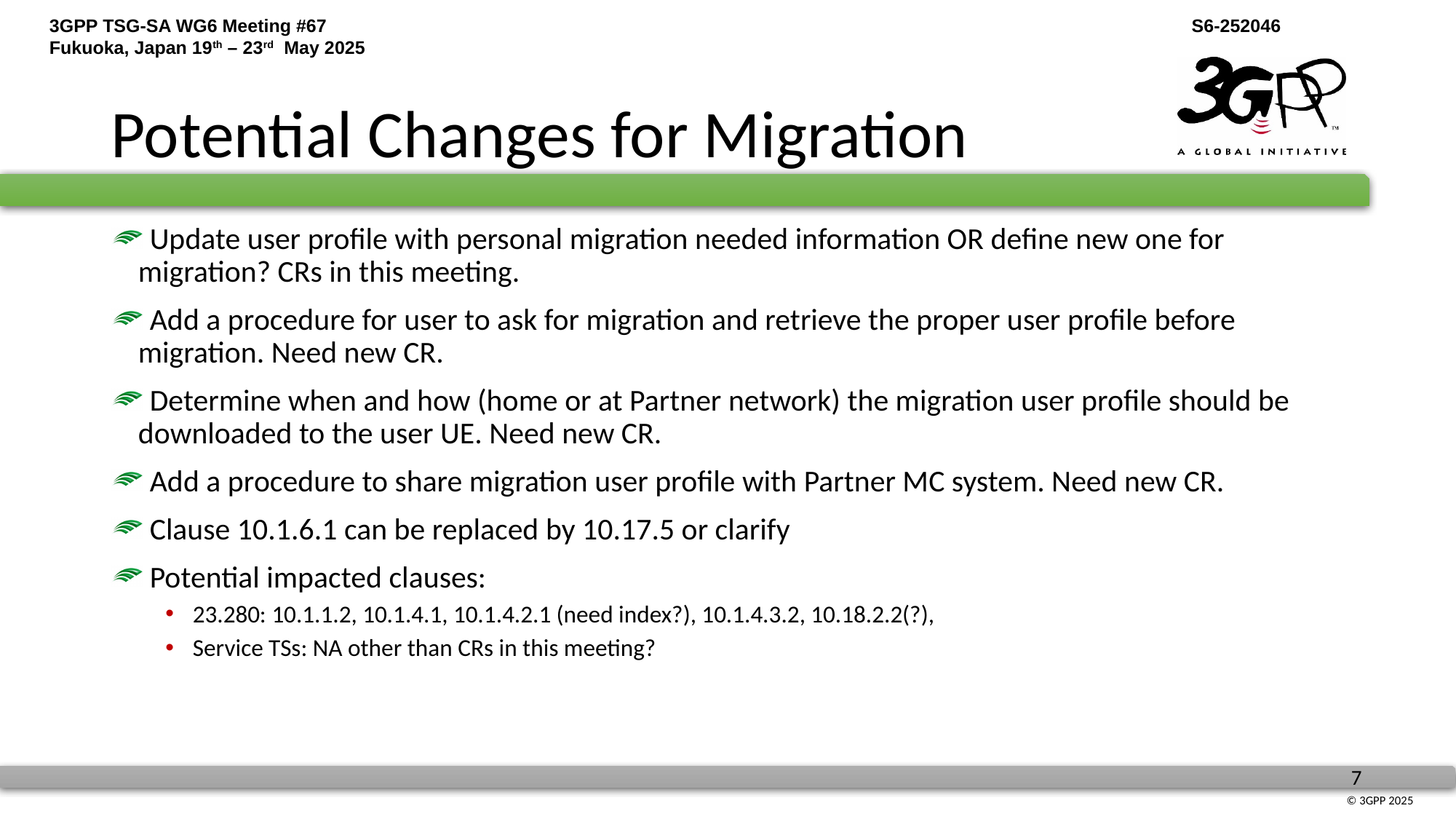

# Potential Changes for Migration
 Update user profile with personal migration needed information OR define new one for migration? CRs in this meeting.
 Add a procedure for user to ask for migration and retrieve the proper user profile before migration. Need new CR.
 Determine when and how (home or at Partner network) the migration user profile should be downloaded to the user UE. Need new CR.
 Add a procedure to share migration user profile with Partner MC system. Need new CR.
 Clause 10.1.6.1 can be replaced by 10.17.5 or clarify
 Potential impacted clauses:
23.280: 10.1.1.2, 10.1.4.1, 10.1.4.2.1 (need index?), 10.1.4.3.2, 10.18.2.2(?),
Service TSs: NA other than CRs in this meeting?